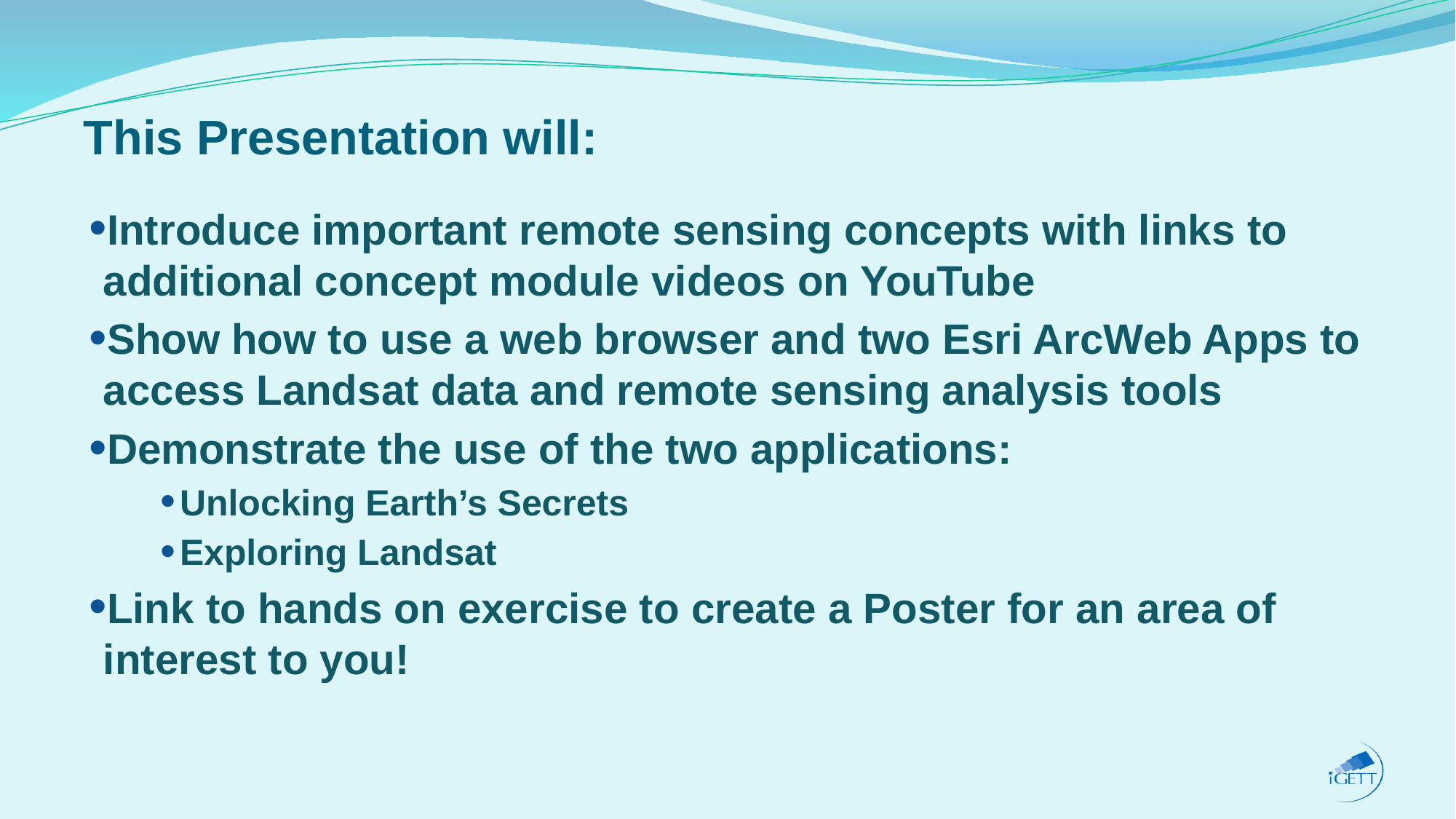

# This Presentation will:
Introduce important remote sensing concepts with links to additional concept module videos on YouTube
Show how to use a web browser and two Esri ArcWeb Apps to access Landsat data and remote sensing analysis tools
Demonstrate the use of the two applications:
Unlocking Earth’s Secrets
Exploring Landsat
Link to hands on exercise to create a Poster for an area of interest to you!